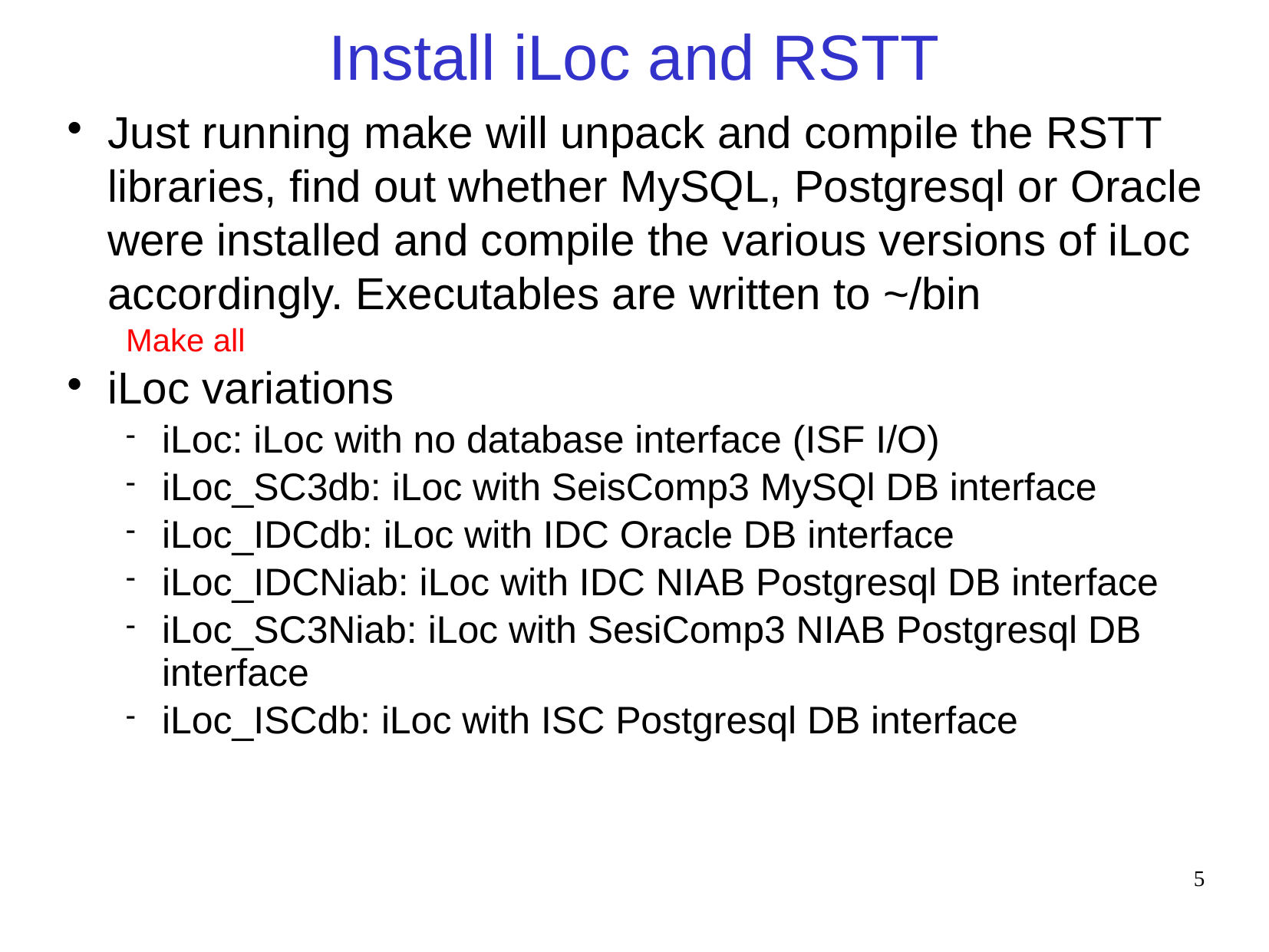

# Install iLoc and RSTT
Just running make will unpack and compile the RSTT libraries, find out whether MySQL, Postgresql or Oracle were installed and compile the various versions of iLoc accordingly. Executables are written to ~/bin
Make all
iLoc variations
iLoc: iLoc with no database interface (ISF I/O)
iLoc_SC3db: iLoc with SeisComp3 MySQl DB interface
iLoc_IDCdb: iLoc with IDC Oracle DB interface
iLoc_IDCNiab: iLoc with IDC NIAB Postgresql DB interface
iLoc_SC3Niab: iLoc with SesiComp3 NIAB Postgresql DB interface
iLoc_ISCdb: iLoc with ISC Postgresql DB interface

5